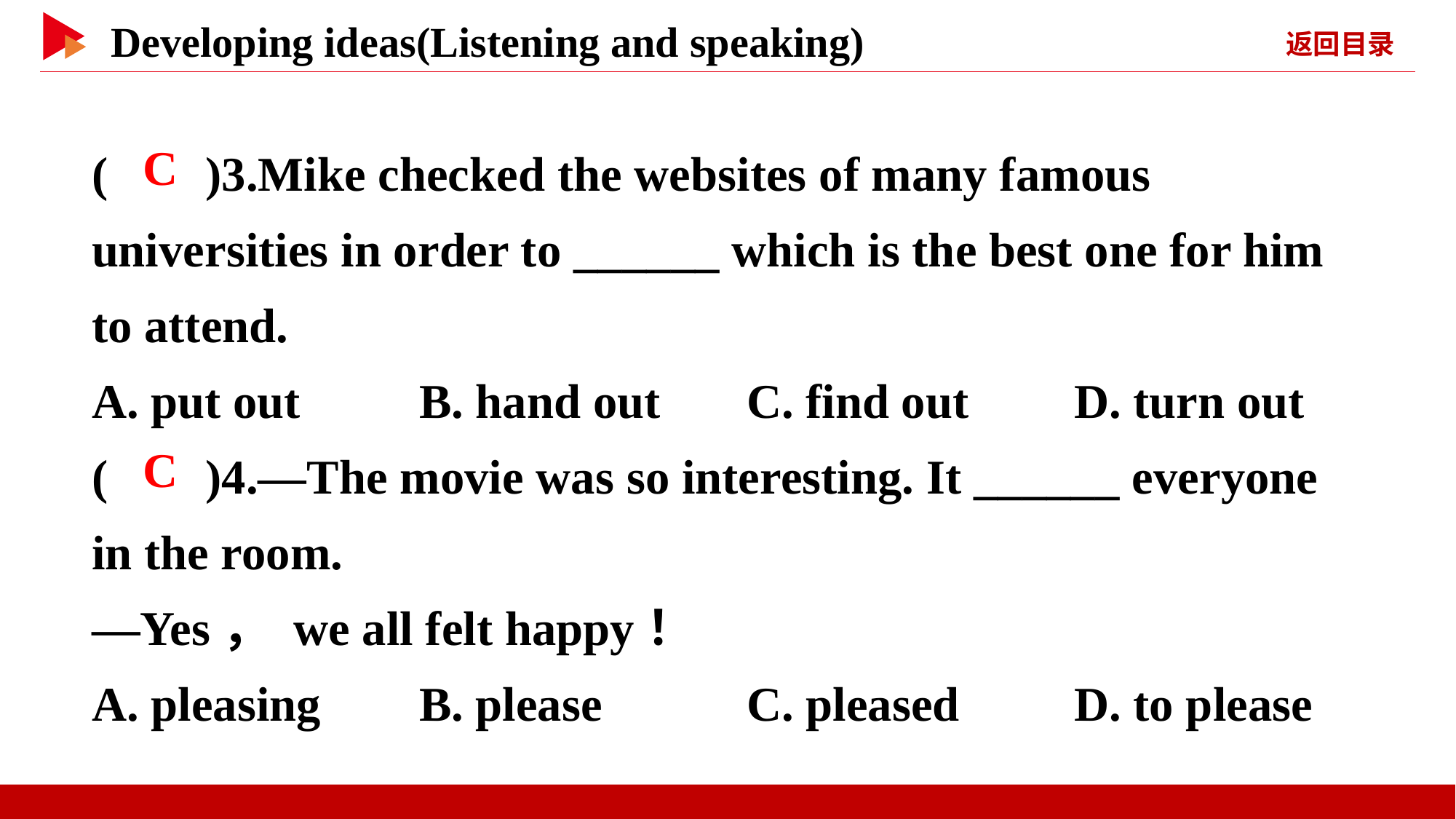

(        )3.Mike checked the websites of many famous universities in order to ______ which is the best one for him to attend.
A. put out		B. hand out	C. find out	D. turn out
(        )4.—The movie was so interesting. It ______ everyone in the room.
—Yes， we all felt happy！
A. pleasing	B. please		C. pleased 	D. to please
   C
   C